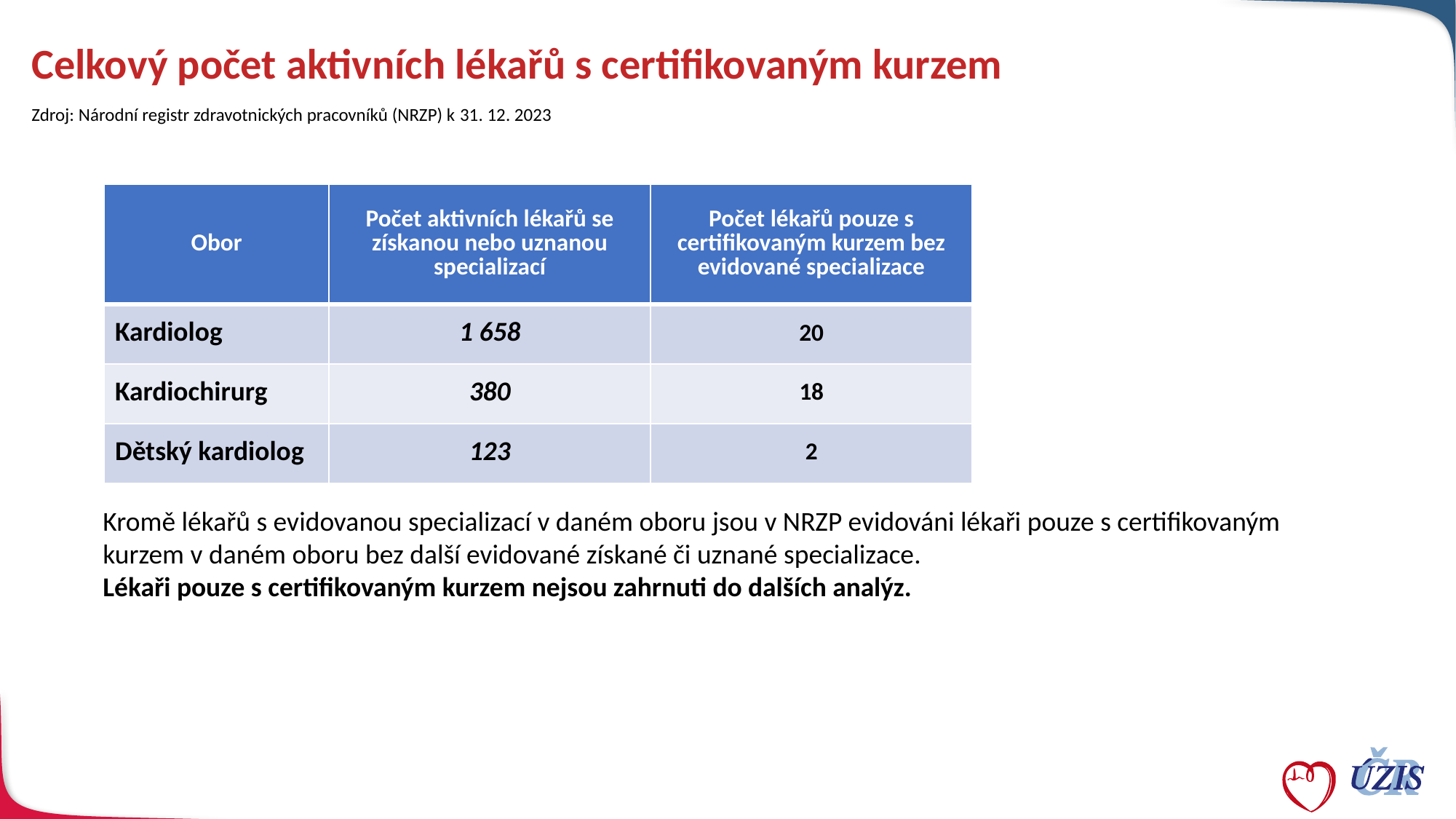

# Celkový počet aktivních lékařů s certifikovaným kurzem
Zdroj: Národní registr zdravotnických pracovníků (NRZP) k 31. 12. 2023
| Obor | Počet aktivních lékařů se získanou nebo uznanou specializací | Počet lékařů pouze s certifikovaným kurzem bez evidované specializace |
| --- | --- | --- |
| Kardiolog | 1 658 | 20 |
| Kardiochirurg | 380 | 18 |
| Dětský kardiolog | 123 | 2 |
Kromě lékařů s evidovanou specializací v daném oboru jsou v NRZP evidováni lékaři pouze s certifikovaným kurzem v daném oboru bez další evidované získané či uznané specializace.
Lékaři pouze s certifikovaným kurzem nejsou zahrnuti do dalších analýz.